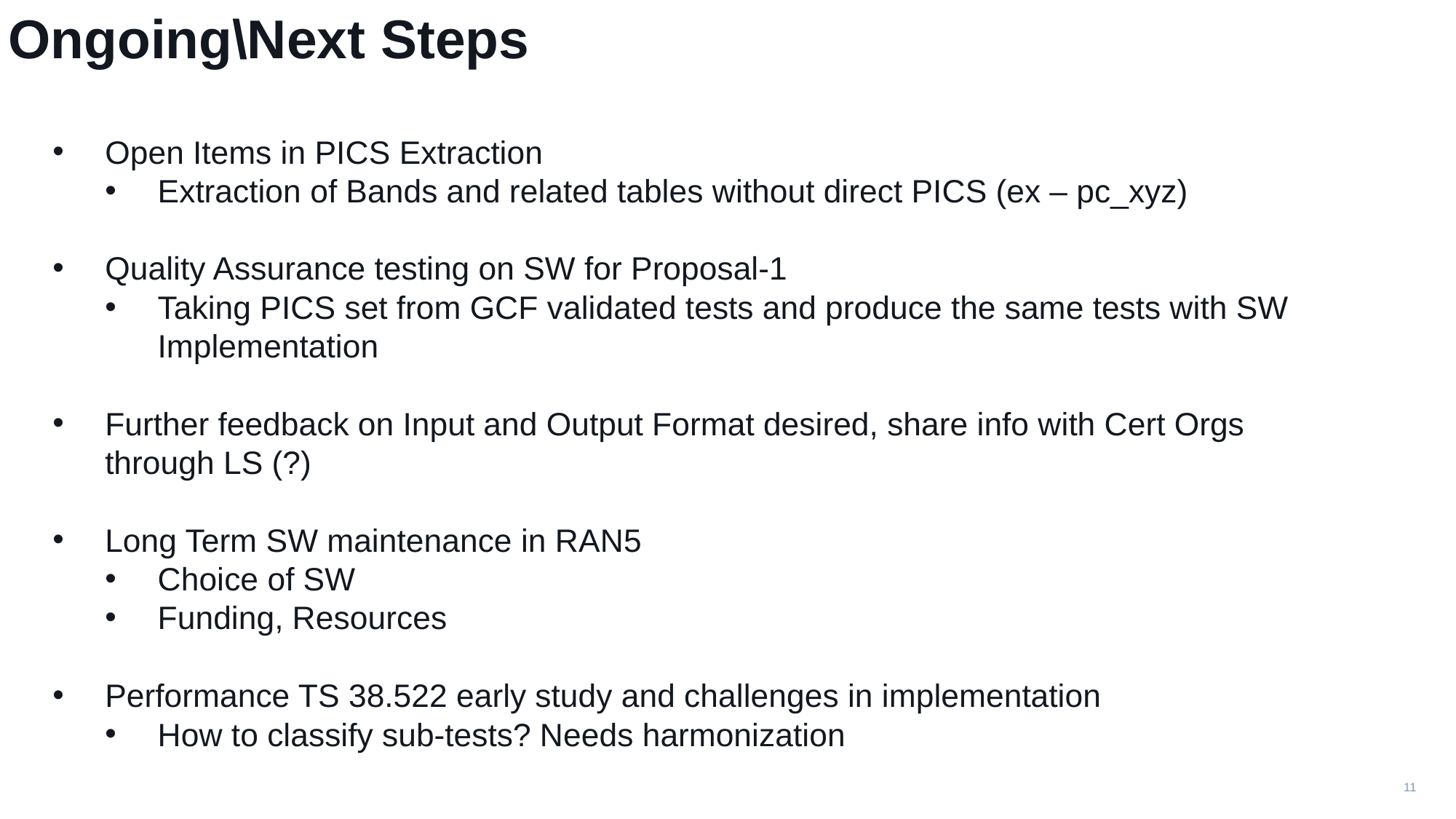

Ongoing\Next Steps
Open Items in PICS Extraction
Extraction of Bands and related tables without direct PICS (ex – pc_xyz)

Quality Assurance testing on SW for Proposal-1
Taking PICS set from GCF validated tests and produce the same tests with SW Implementation

Further feedback on Input and Output Format desired, share info with Cert Orgs through LS (?)

Long Term SW maintenance in RAN5
Choice of SW
Funding, Resources

Performance TS 38.522 early study and challenges in implementation
How to classify sub-tests? Needs harmonization